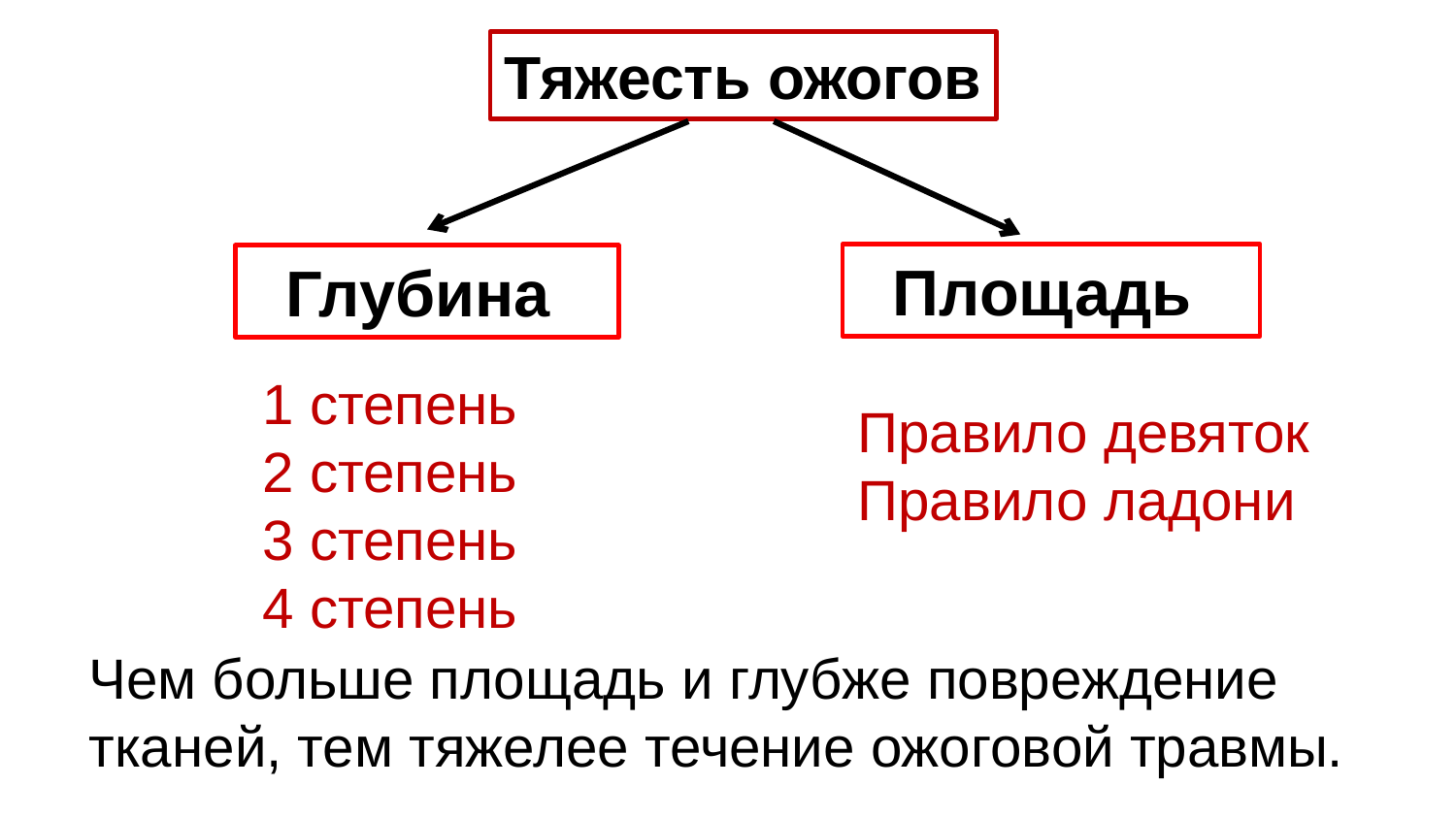

Тяжесть ожогов
  Площадь
  Глубина
1 степень
2 степень
3 степень
4 степень
Правило девяток
Правило ладони
Чем больше площадь и глубже повреждение тканей, тем тяжелее течение ожоговой травмы.